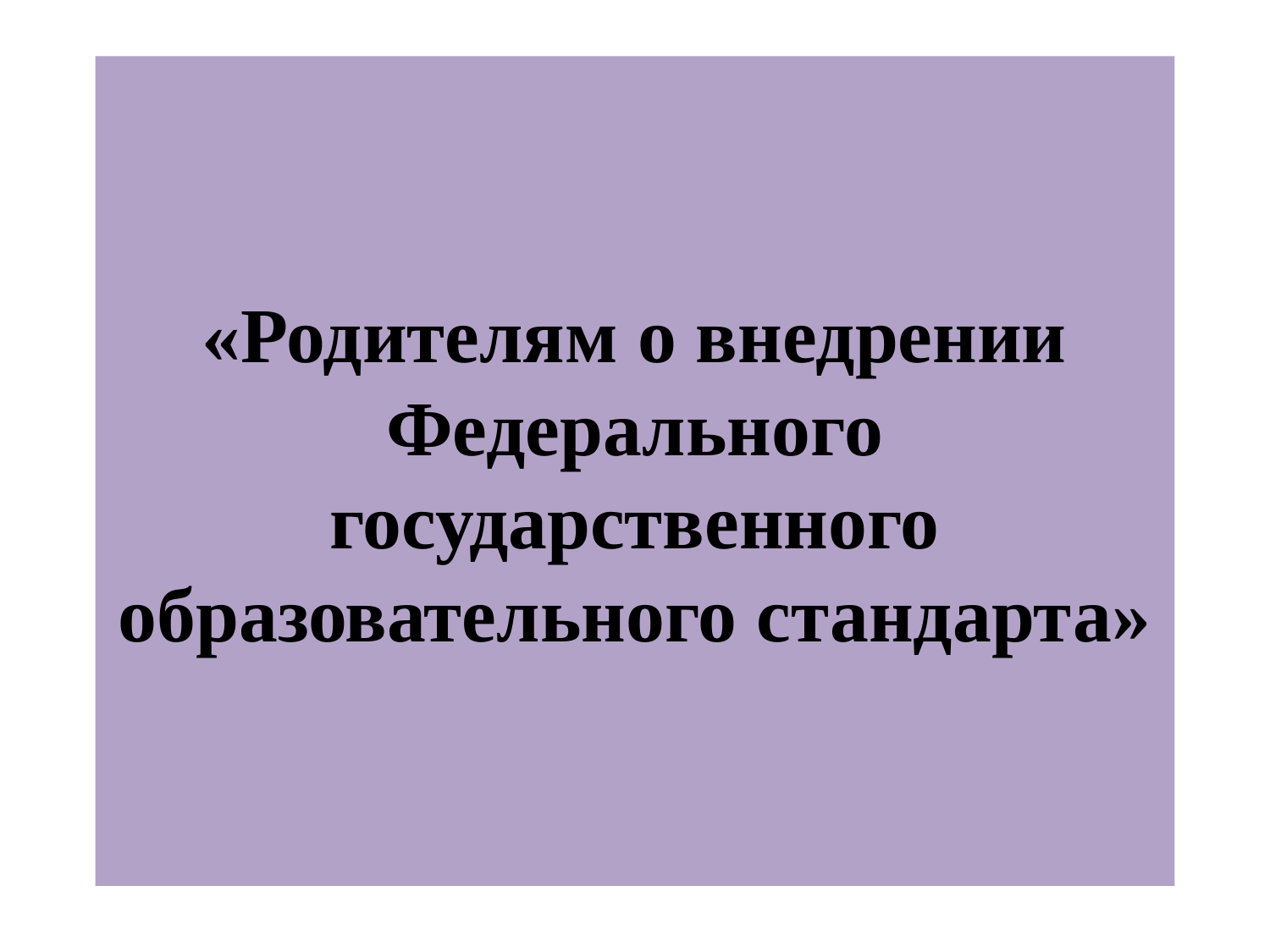

# «Родителям о внедрении Федерального государственного образовательного стандарта»